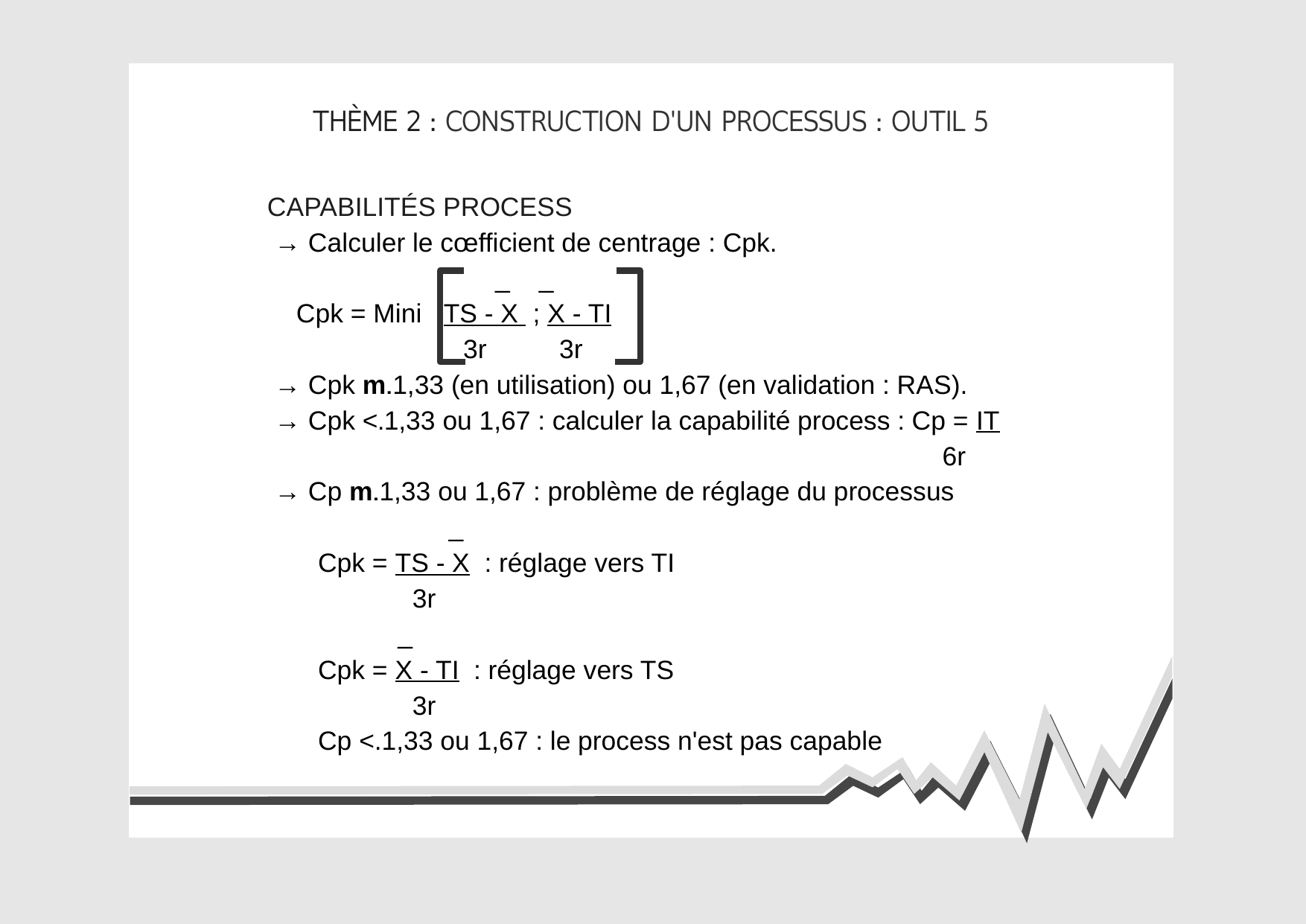

THÈME 2 : CONSTRUCTION D'UN PROCESSUS : OUTIL 5
CAPABILITÉS PROCESS
 → Calculer le cœfficient de centrage : Cpk.
                                _    _
    Cpk = Mini   TS - X  ; X - TI
                           3r          3r
 → Cpk m.1,33 (en utilisation) ou 1,67 (en validation : RAS).
 → Cpk <.1,33 ou 1,67 : calculer la capabilité process : Cp = IT
                                                                                             6r
 → Cp m.1,33 ou 1,67 : problème de réglage du processus
                         _
       Cpk = TS - X  : réglage vers TI
                    3r
                  _
       Cpk = X - TI  : réglage vers TS
                    3r
       Cp <.1,33 ou 1,67 : le process n'est pas capable